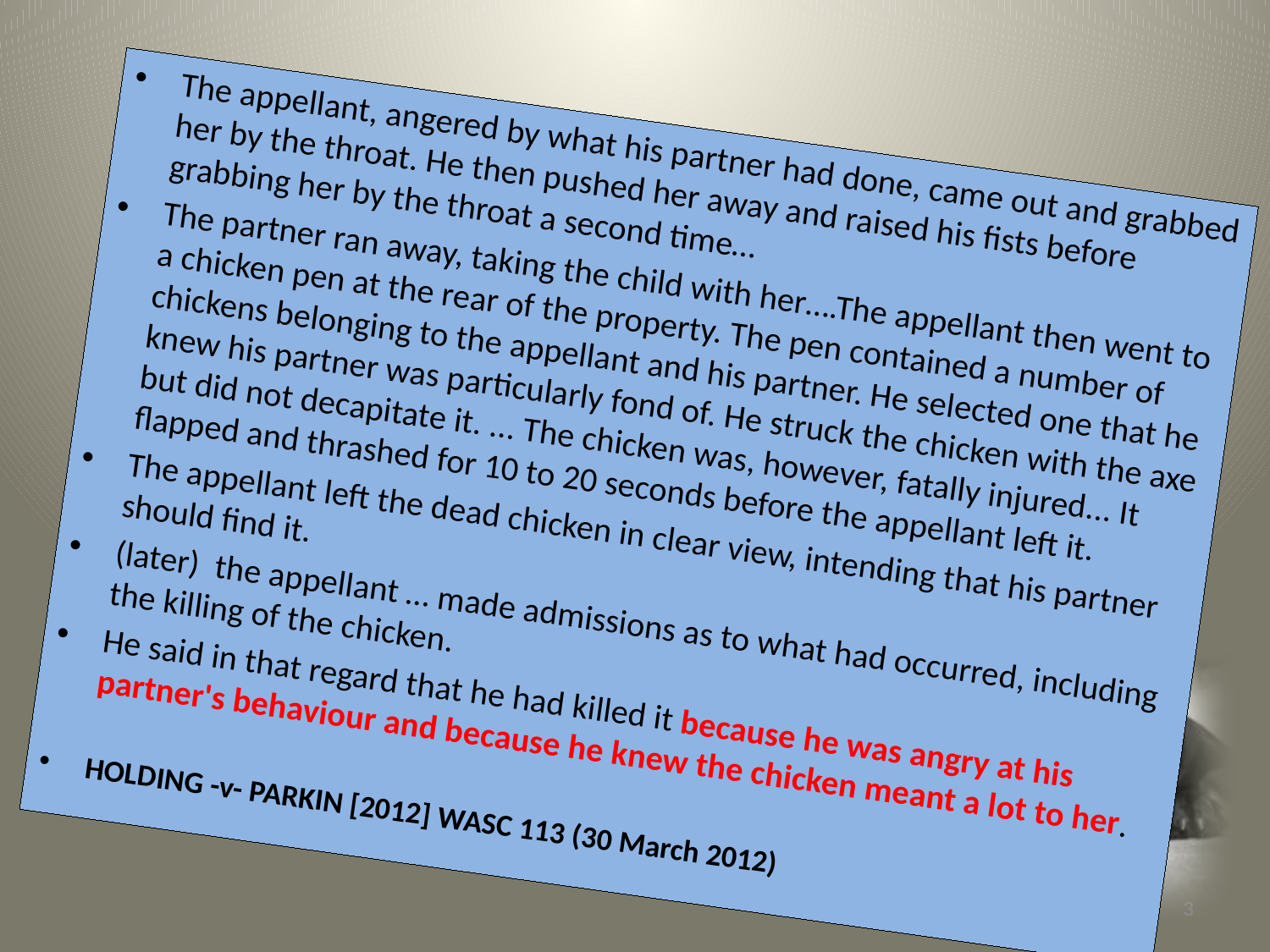

The appellant, angered by what his partner had done, came out and grabbed her by the throat. He then pushed her away and raised his fists before grabbing her by the throat a second time…
The partner ran away, taking the child with her….The appellant then went to a chicken pen at the rear of the property. The pen contained a number of chickens belonging to the appellant and his partner. He selected one that he knew his partner was particularly fond of. He struck the chicken with the axe but did not decapitate it. ... The chicken was, however, fatally injured... It flapped and thrashed for 10 to 20 seconds before the appellant left it.
The appellant left the dead chicken in clear view, intending that his partner should find it.
(later)  the appellant … made admissions as to what had occurred, including the killing of the chicken.
He said in that regard that he had killed it because he was angry at his partner's behaviour and because he knew the chicken meant a lot to her.

HOLDING -v- PARKIN [2012] WASC 113 (30 March 2012)

3